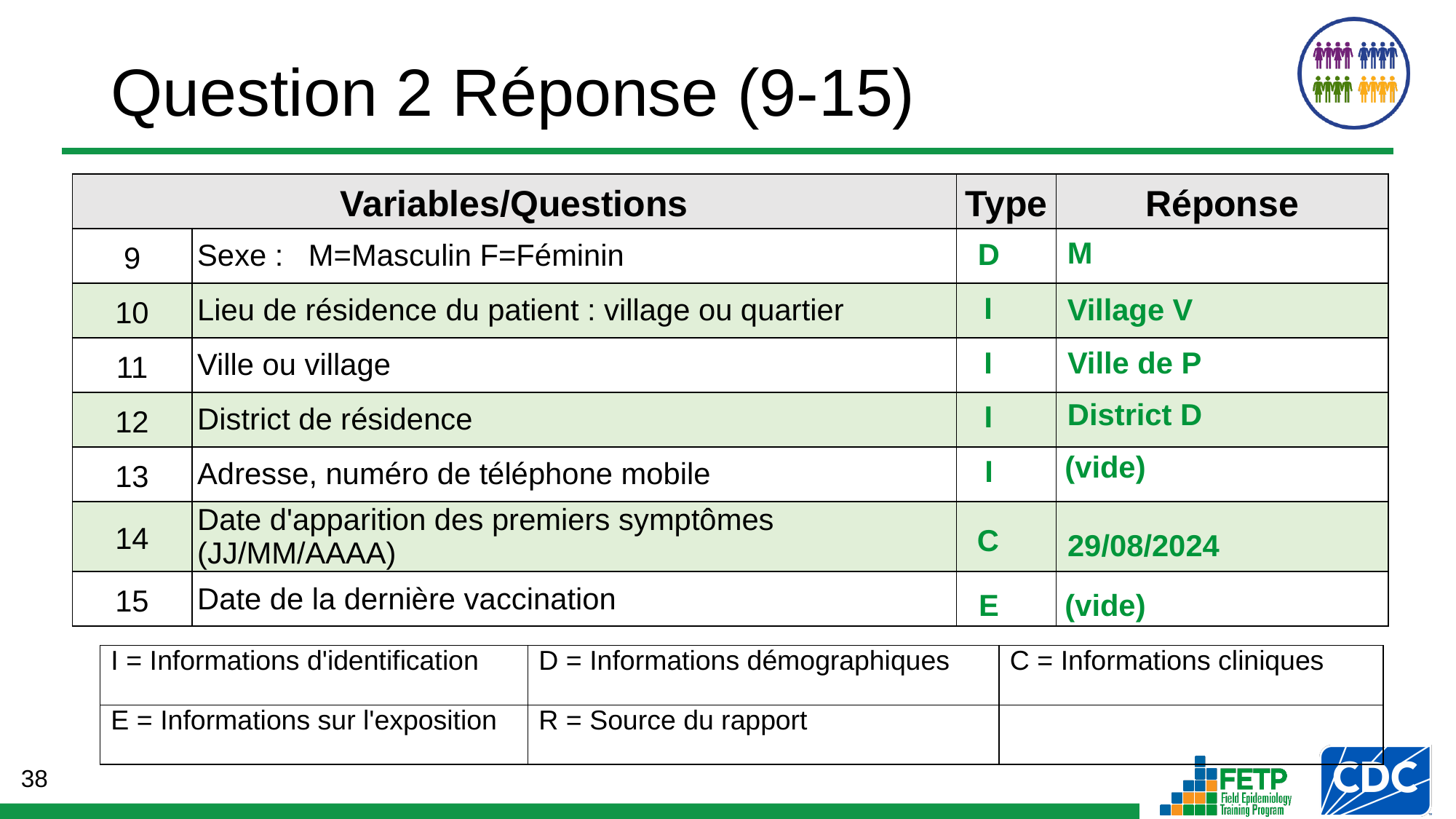

# Question 2 Réponse (9-15)
| Variables/Questions |  | Type | Réponse |
| --- | --- | --- | --- |
| 9 | Sexe : M=Masculin F=Féminin |  |  |
| 10 | Lieu de résidence du patient : village ou quartier |  |  |
| 11 | Ville ou village |  |  |
| 12 | District de résidence |  |  |
| 13 | Adresse, numéro de téléphone mobile |  |  |
| 14 | Date d'apparition des premiers symptômes (JJ/MM/AAAA) |  |  |
| 15 | Date de la dernière vaccination |  |  |
M
D
I
Village V
I
Ville de P
District D
I
(vide)
I
C
29/08/2024
E
(vide)
| I = Informations d'identification | D = Informations démographiques | C = Informations cliniques |
| --- | --- | --- |
| E = Informations sur l'exposition | R = Source du rapport |  |